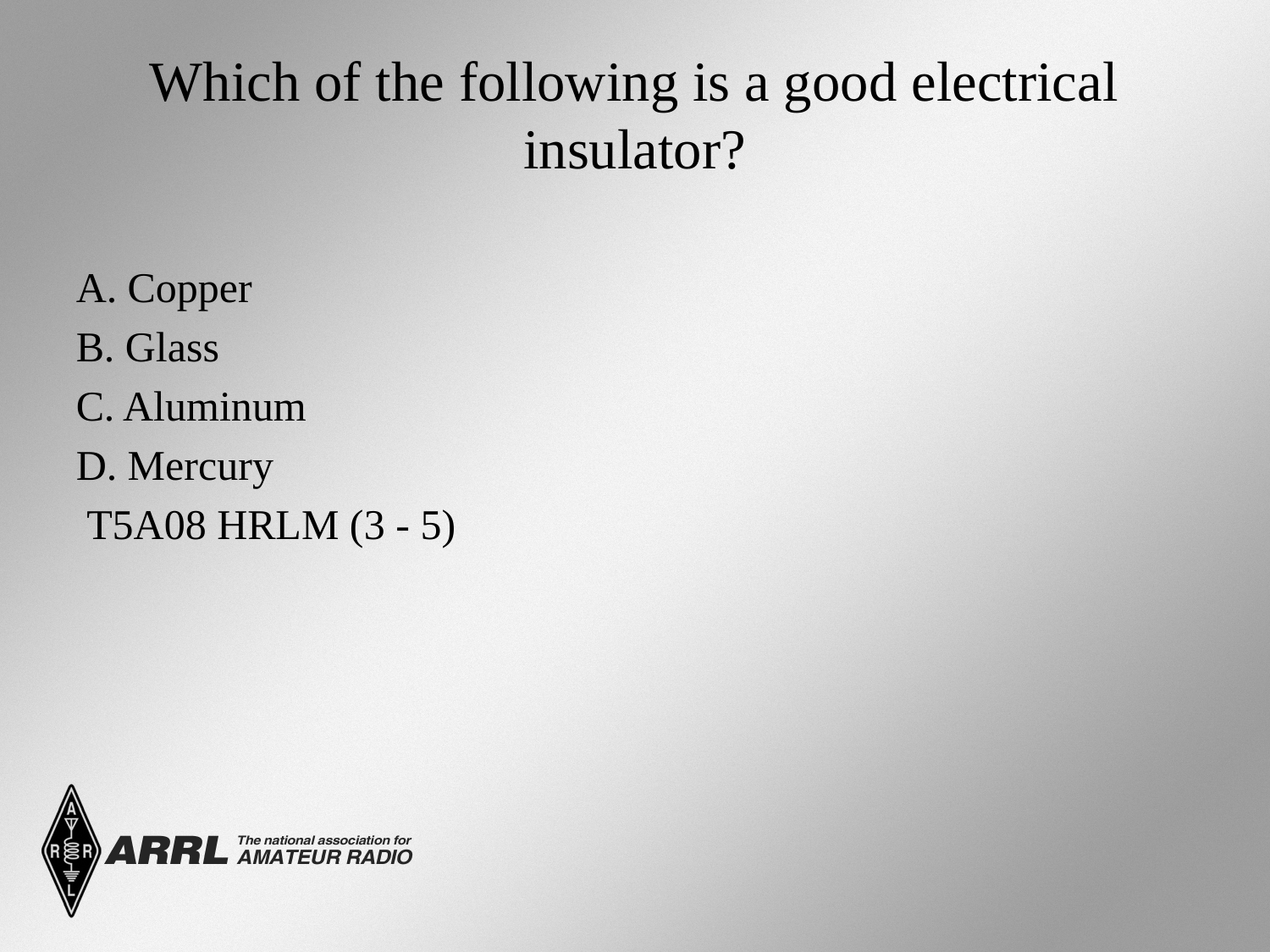

# Which of the following is a good electrical insulator?
A. Copper
B. Glass
C. Aluminum
D. Mercury
 T5A08 HRLM (3 - 5)